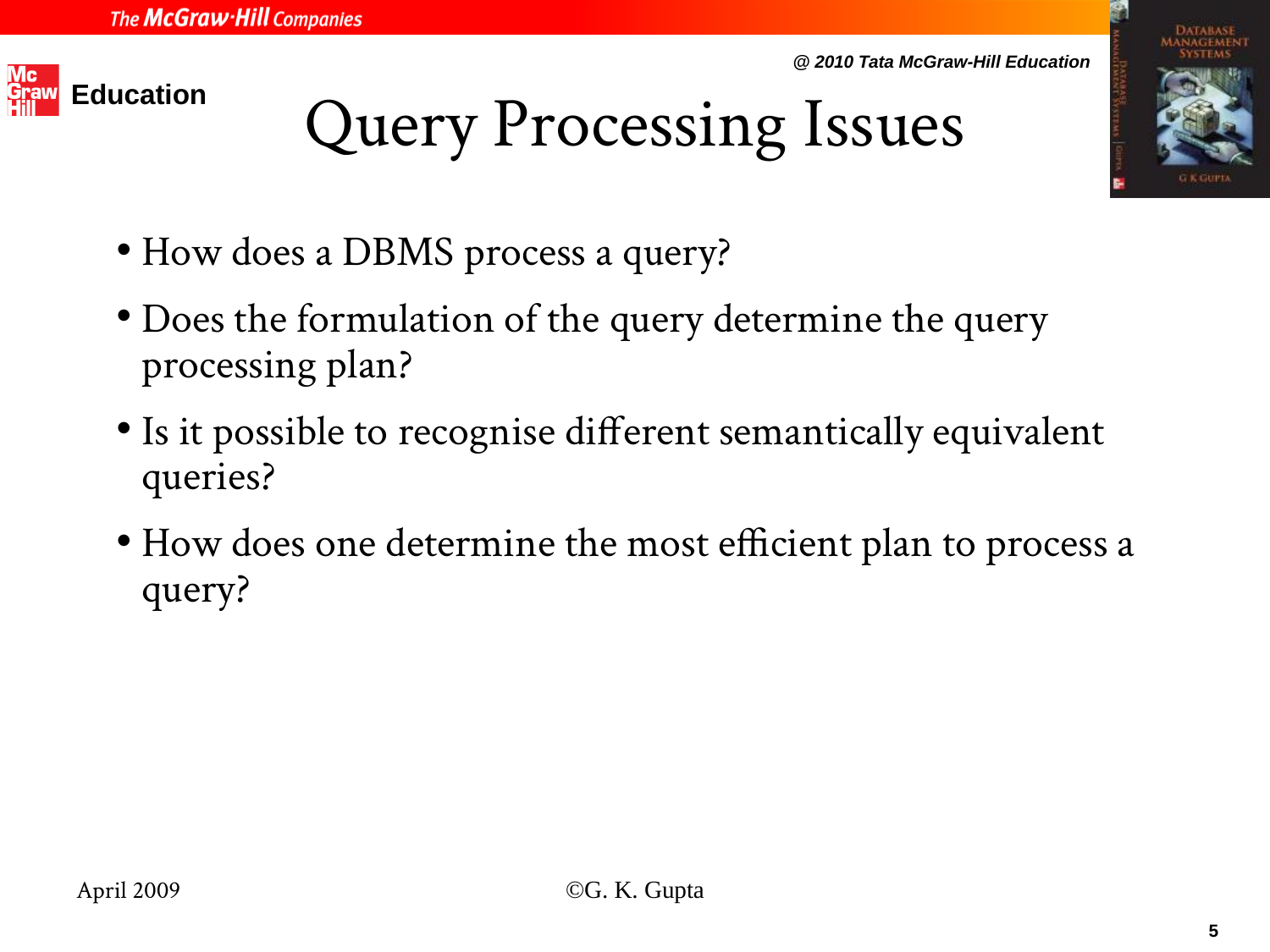

# Query Processing Issues
How does a DBMS process a query?
Does the formulation of the query determine the query processing plan?
Is it possible to recognise different semantically equivalent queries?
How does one determine the most efficient plan to process a query?
April 2009
©G. K. Gupta